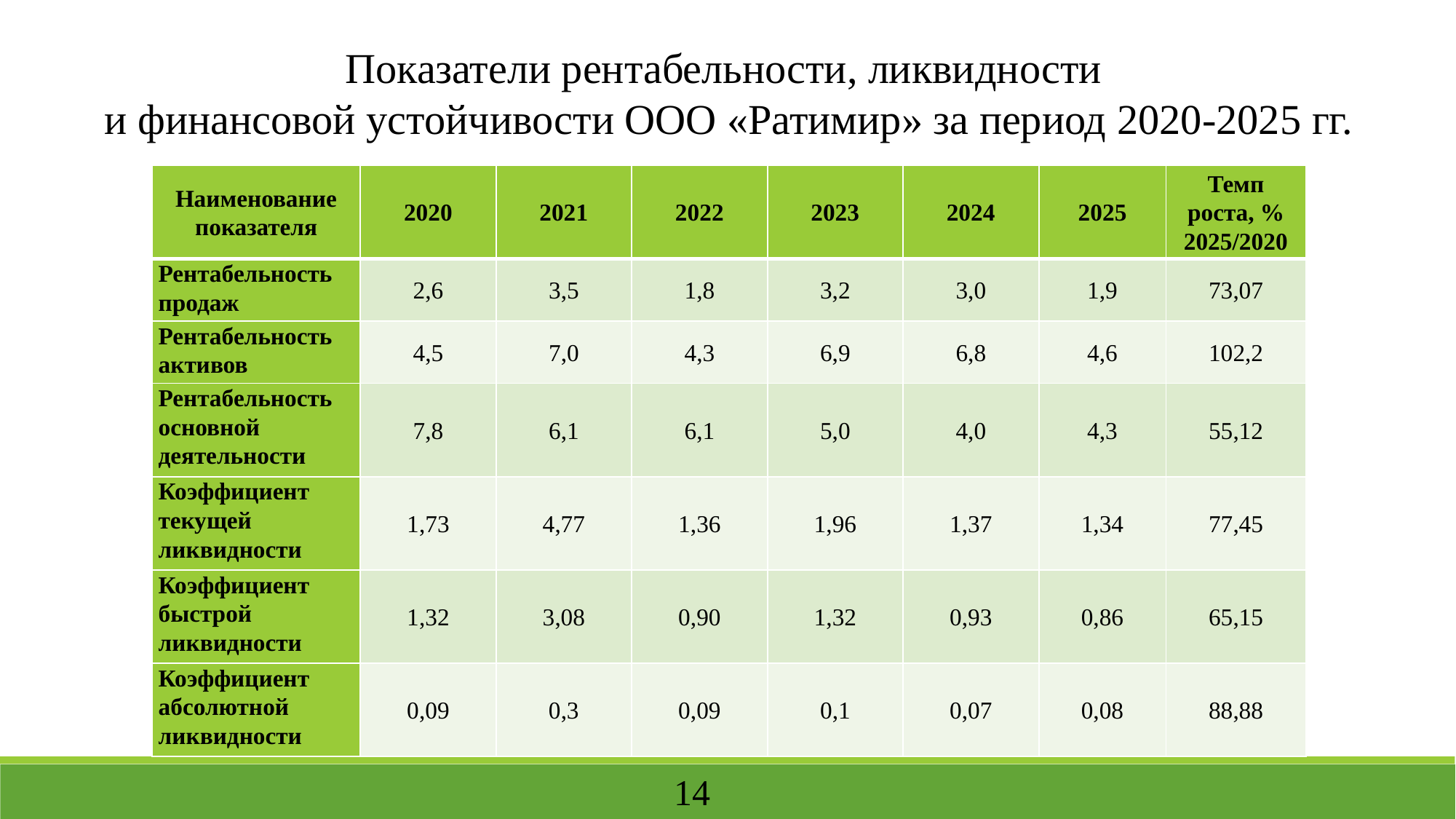

Показатели рентабельности, ликвидности
и финансовой устойчивости ООО «Ратимир» за период 2020-2025 гг.
| Наименование показателя | 2020 | 2021 | 2022 | 2023 | 2024 | 2025 | Темп роста, % 2025/2020 |
| --- | --- | --- | --- | --- | --- | --- | --- |
| Рентабельность продаж | 2,6 | 3,5 | 1,8 | 3,2 | 3,0 | 1,9 | 73,07 |
| Рентабельность активов | 4,5 | 7,0 | 4,3 | 6,9 | 6,8 | 4,6 | 102,2 |
| Рентабельность основной деятельности | 7,8 | 6,1 | 6,1 | 5,0 | 4,0 | 4,3 | 55,12 |
| Коэффициент текущей ликвидности | 1,73 | 4,77 | 1,36 | 1,96 | 1,37 | 1,34 | 77,45 |
| Коэффициент быстрой ликвидности | 1,32 | 3,08 | 0,90 | 1,32 | 0,93 | 0,86 | 65,15 |
| Коэффициент абсолютной ликвидности | 0,09 | 0,3 | 0,09 | 0,1 | 0,07 | 0,08 | 88,88 |
14